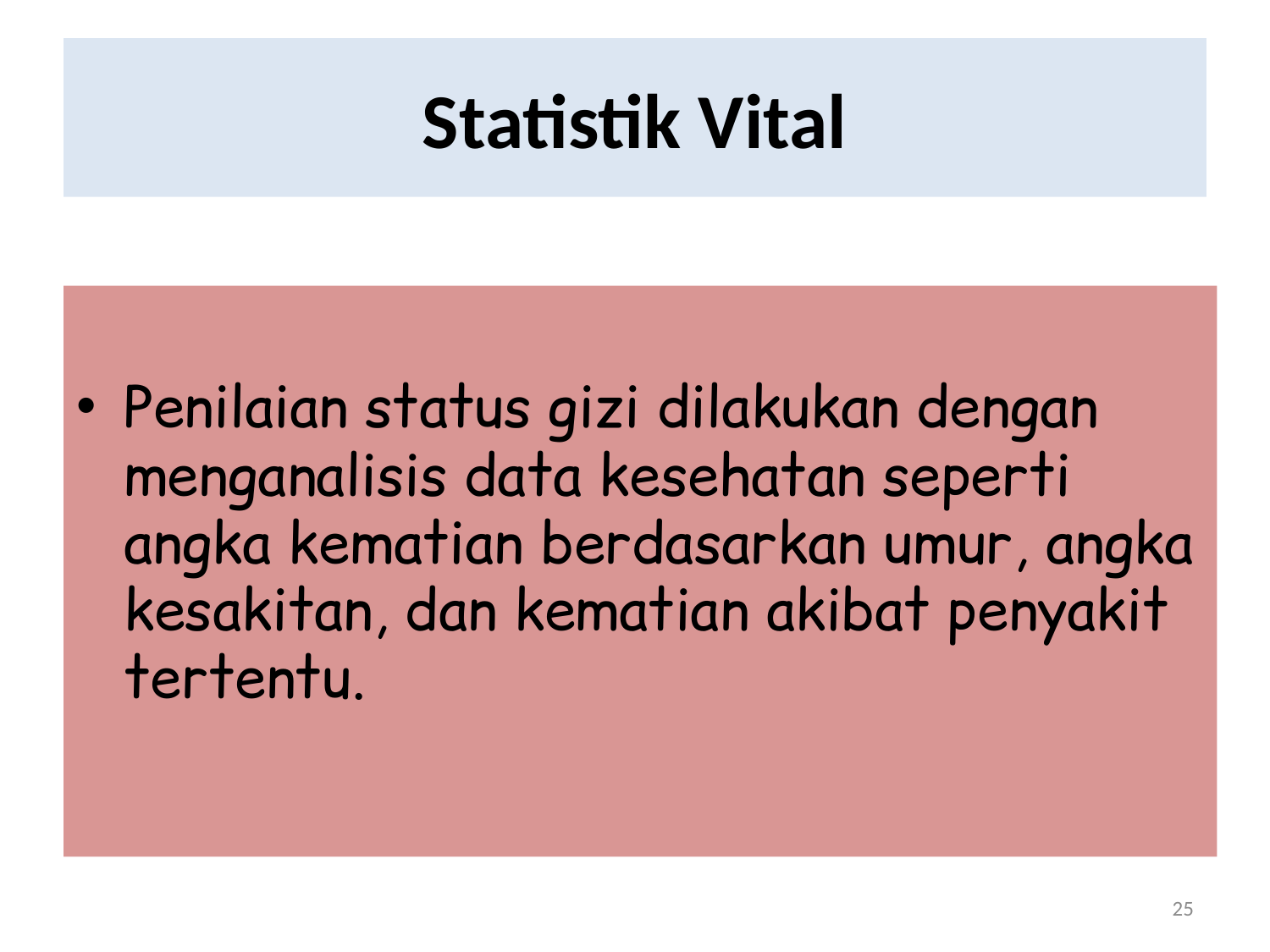

# Statistik Vital

Penilaian status gizi dilakukan dengan menganalisis data kesehatan seperti angka kematian berdasarkan umur, angka kesakitan, dan kematian akibat penyakit tertentu.

25